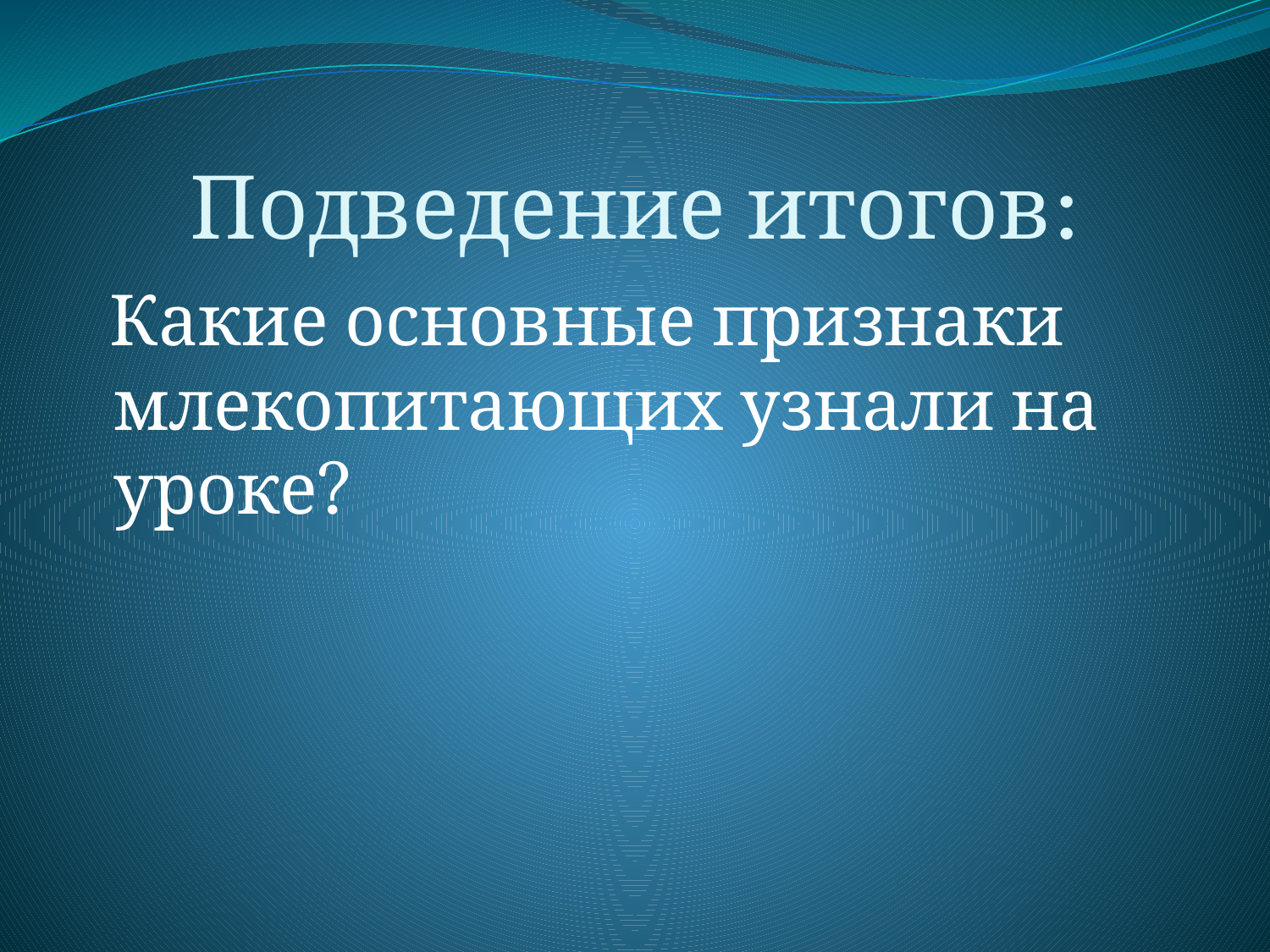

# Подведение итогов:
  Какие основные признаки млекопитающих узнали на уроке?